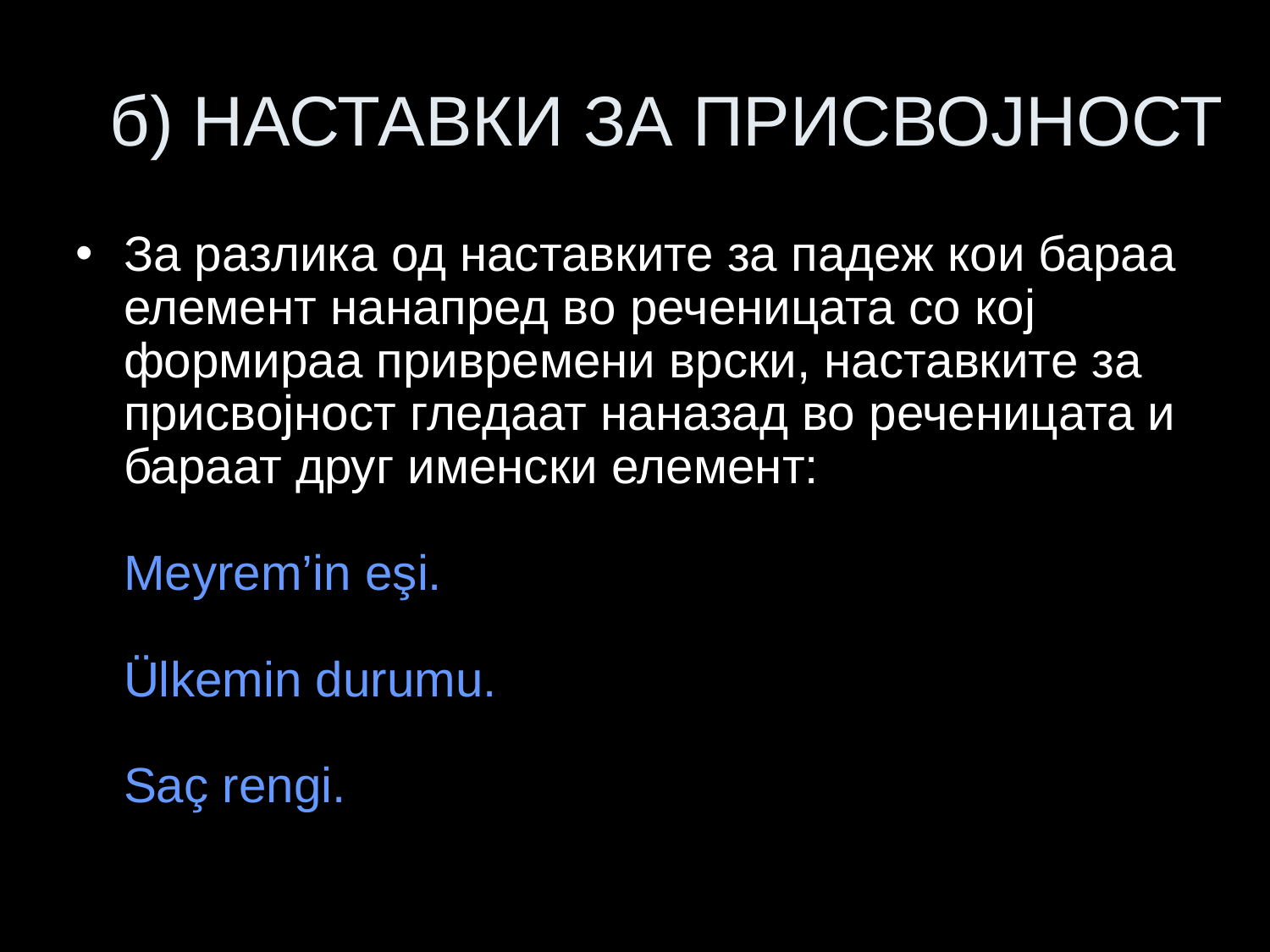

# б) НАСТАВКИ ЗА ПРИСВОЈНОСТ
За разлика од наставките за падеж кои бараа елемент нанапред во реченицата со кој формираа привремени врски, наставките за присвојност гледаат наназад во реченицата и бараат друг именски елемент:
Meyrem’in eşi.
Ülkemin durumu.
Saç rengi.